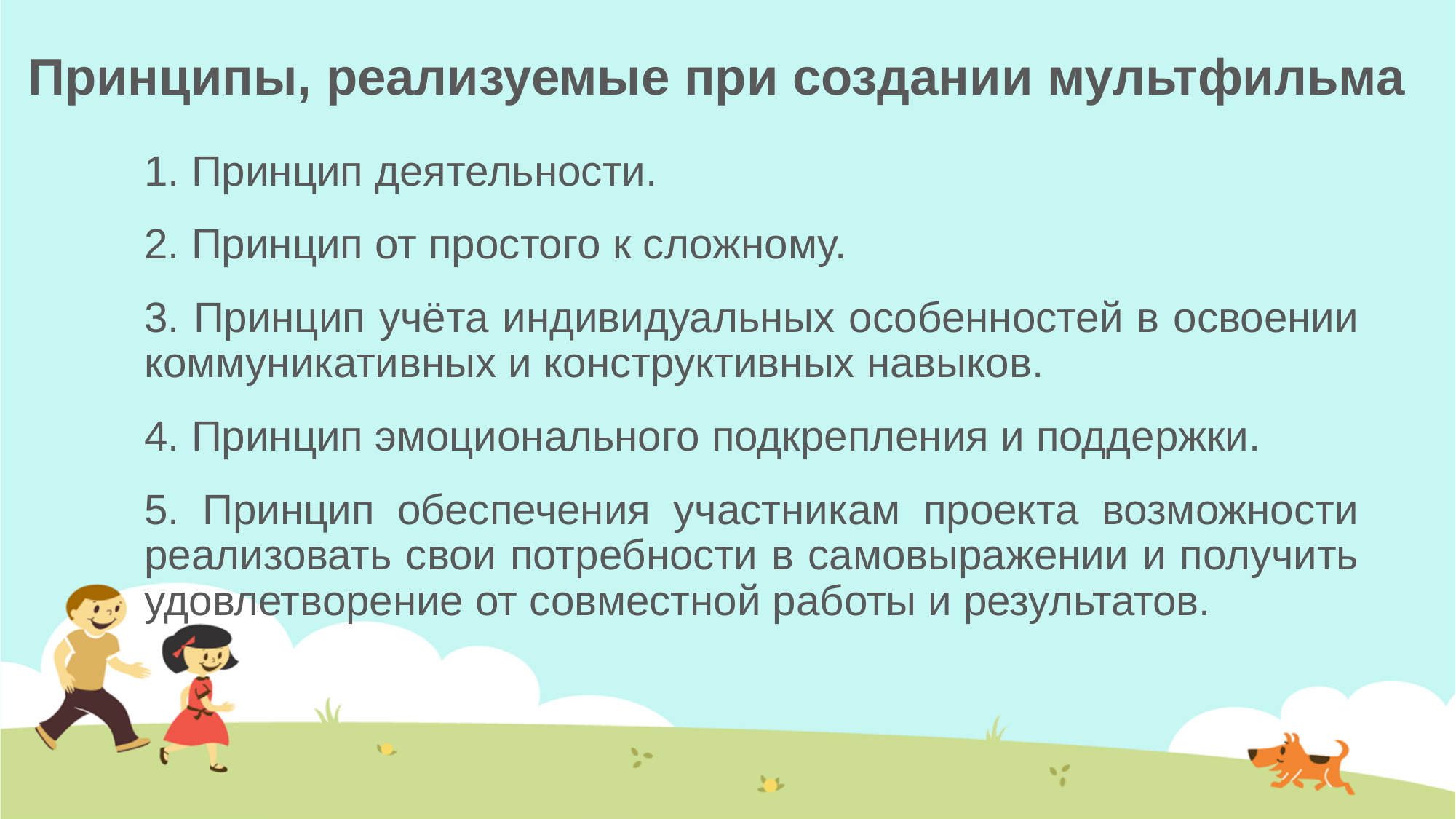

# Принципы, реализуемые при создании мультфильма
1. Принцип деятельности.
2. Принцип от простого к сложному.
3. Принцип учёта индивидуальных особенностей в освоении коммуникативных и конструктивных навыков.
4. Принцип эмоционального подкрепления и поддержки.
5. Принцип обеспечения участникам проекта возможности реализовать свои потребности в самовыражении и получить удовлетворение от совместной работы и результатов.